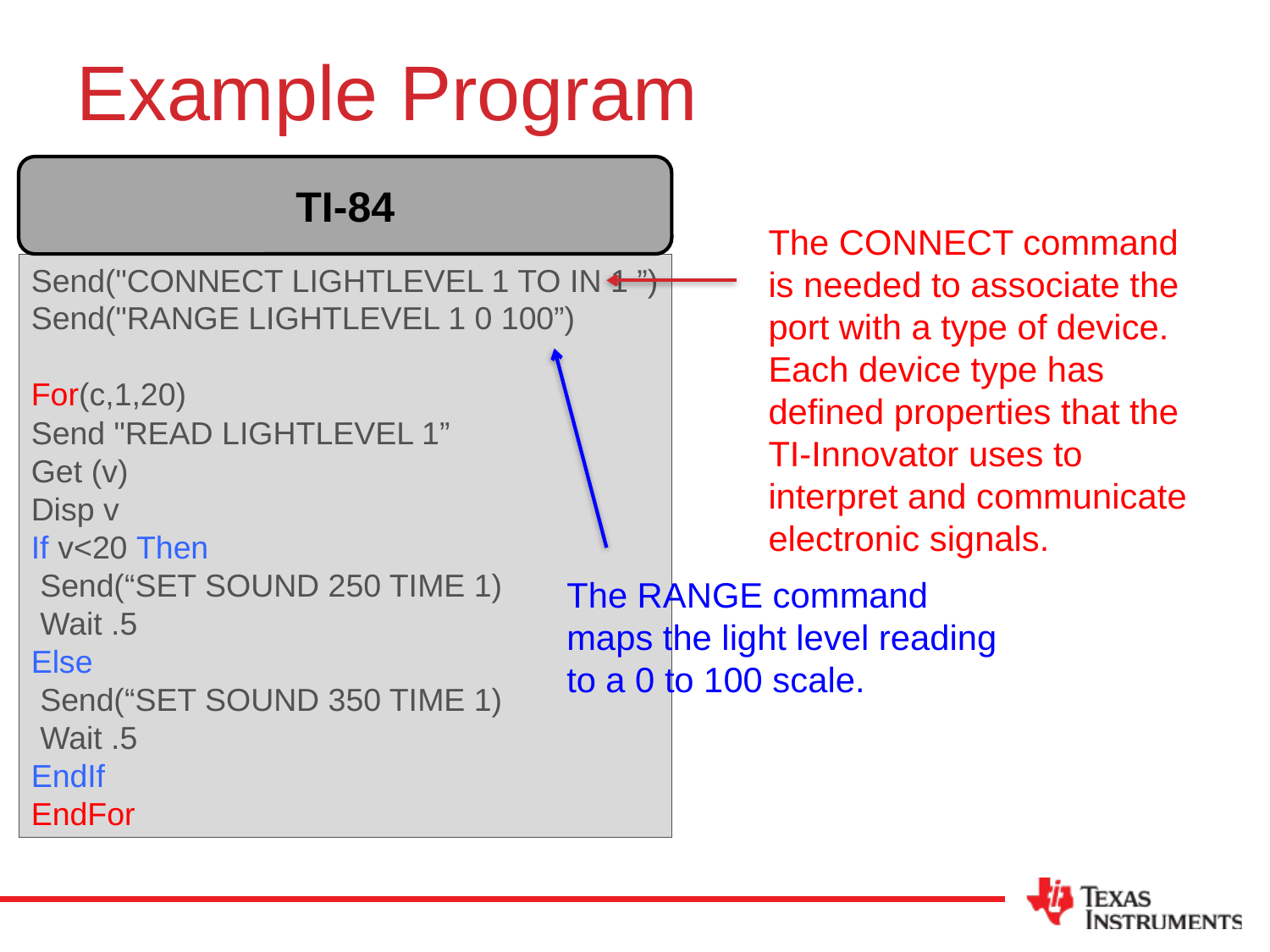

# Example Program
TI-84
The CONNECT command is needed to associate the port with a type of device. Each device type has defined properties that the TI-Innovator uses to interpret and communicate electronic signals.
Send("CONNECT LIGHTLEVEL 1 TO IN 1 ”)
Send("RANGE LIGHTLEVEL 1 0 100”)

For(c,1,20)
Send "READ LIGHTLEVEL 1”
Get (v)
Disp v
If v<20 Then
 Send(“SET SOUND 250 TIME 1)
 Wait .5
Else
 Send(“SET SOUND 350 TIME 1)
 Wait .5
EndIf
EndFor
The RANGE command maps the light level reading to a 0 to 100 scale.